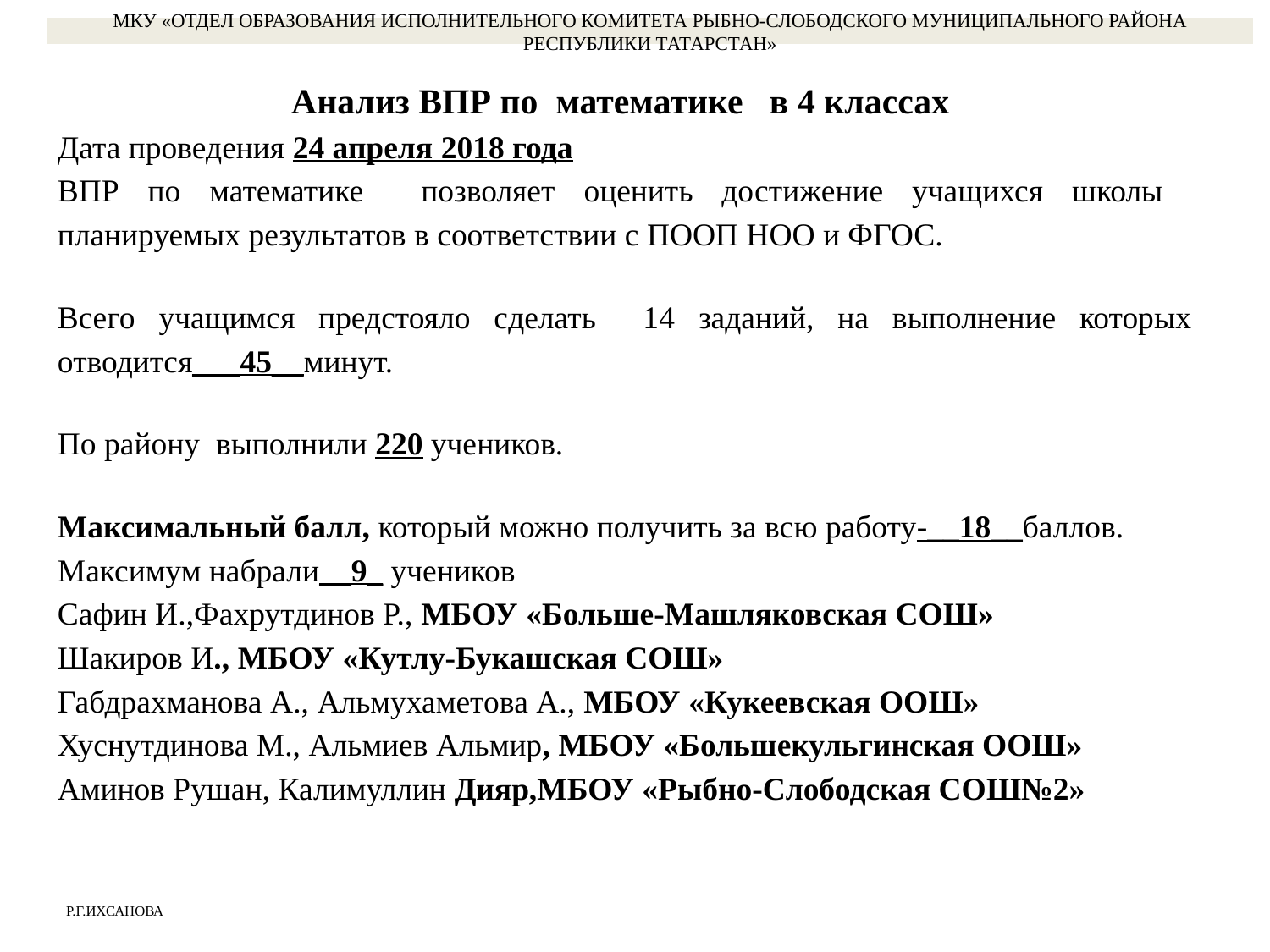

МКУ «ОТДЕЛ ОБРАЗОВАНИЯ ИСПОЛНИТЕЛЬНОГО КОМИТЕТА РЫБНО-СЛОБОДСКОГО МУНИЦИПАЛЬНОГО РАЙОНА РЕСПУБЛИКИ ТАТАРСТАН»
Анализ ВПР по  математике   в 4 классах
Дата проведения 24 апреля 2018 года
ВПР по математике  позволяет оценить достижение учащихся школы  планируемых результатов в соответствии с ПООП НОО и ФГОС.

Всего учащимся предстояло сделать  14 заданий, на выполнение которых отводится___45__минут.

По району  выполнили 220 учеников.

Максимальный балл, который можно получить за всю работу-__18__баллов.
Максимум набрали__9_ учеников
Сафин И.,Фахрутдинов Р., МБОУ «Больше-Машляковская СОШ»
Шакиров И., МБОУ «Кутлу-Букашская СОШ»
Габдрахманова А., Альмухаметова А., МБОУ «Кукеевская ООШ»
Хуснутдинова М., Альмиев Альмир, МБОУ «Большекульгинская ООШ»
Аминов Рушан, Калимуллин Дияр,МБОУ «Рыбно-Слободская СОШ№2»
Р.Г.ИХСАНОВА